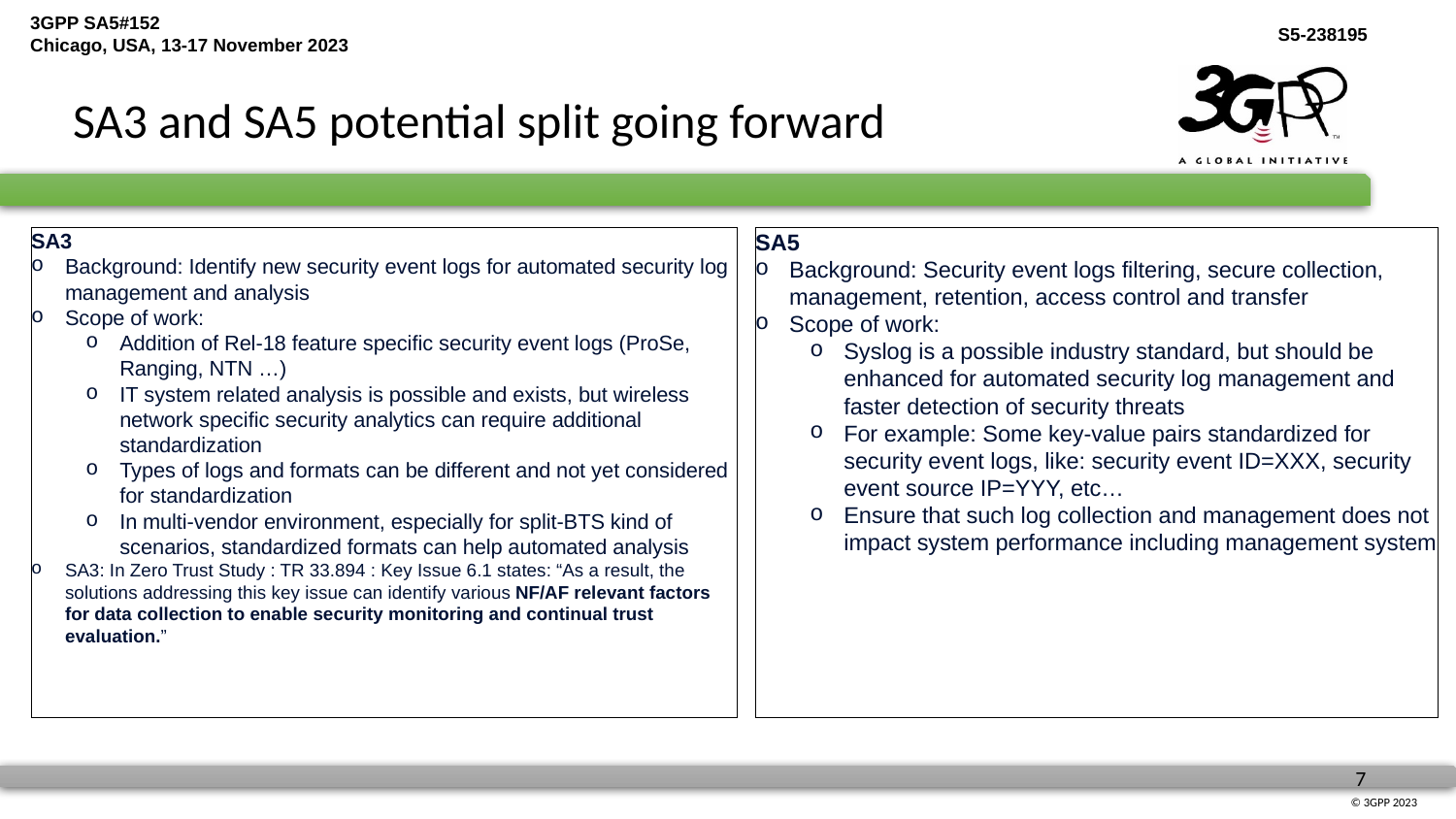

# SA3 and SA5 potential split going forward
SA5
Background: Security event logs filtering, secure collection, management, retention, access control and transfer
Scope of work:
Syslog is a possible industry standard, but should be enhanced for automated security log management and faster detection of security threats
For example: Some key-value pairs standardized for security event logs, like: security event ID=XXX, security event source IP=YYY, etc…
Ensure that such log collection and management does not impact system performance including management system
SA3
Background: Identify new security event logs for automated security log management and analysis
Scope of work:
Addition of Rel-18 feature specific security event logs (ProSe, Ranging, NTN …)
IT system related analysis is possible and exists, but wireless network specific security analytics can require additional standardization
Types of logs and formats can be different and not yet considered for standardization
In multi-vendor environment, especially for split-BTS kind of scenarios, standardized formats can help automated analysis
SA3: In Zero Trust Study : TR 33.894 : Key Issue 6.1 states: “As a result, the solutions addressing this key issue can identify various NF/AF relevant factors for data collection to enable security monitoring and continual trust evaluation.”